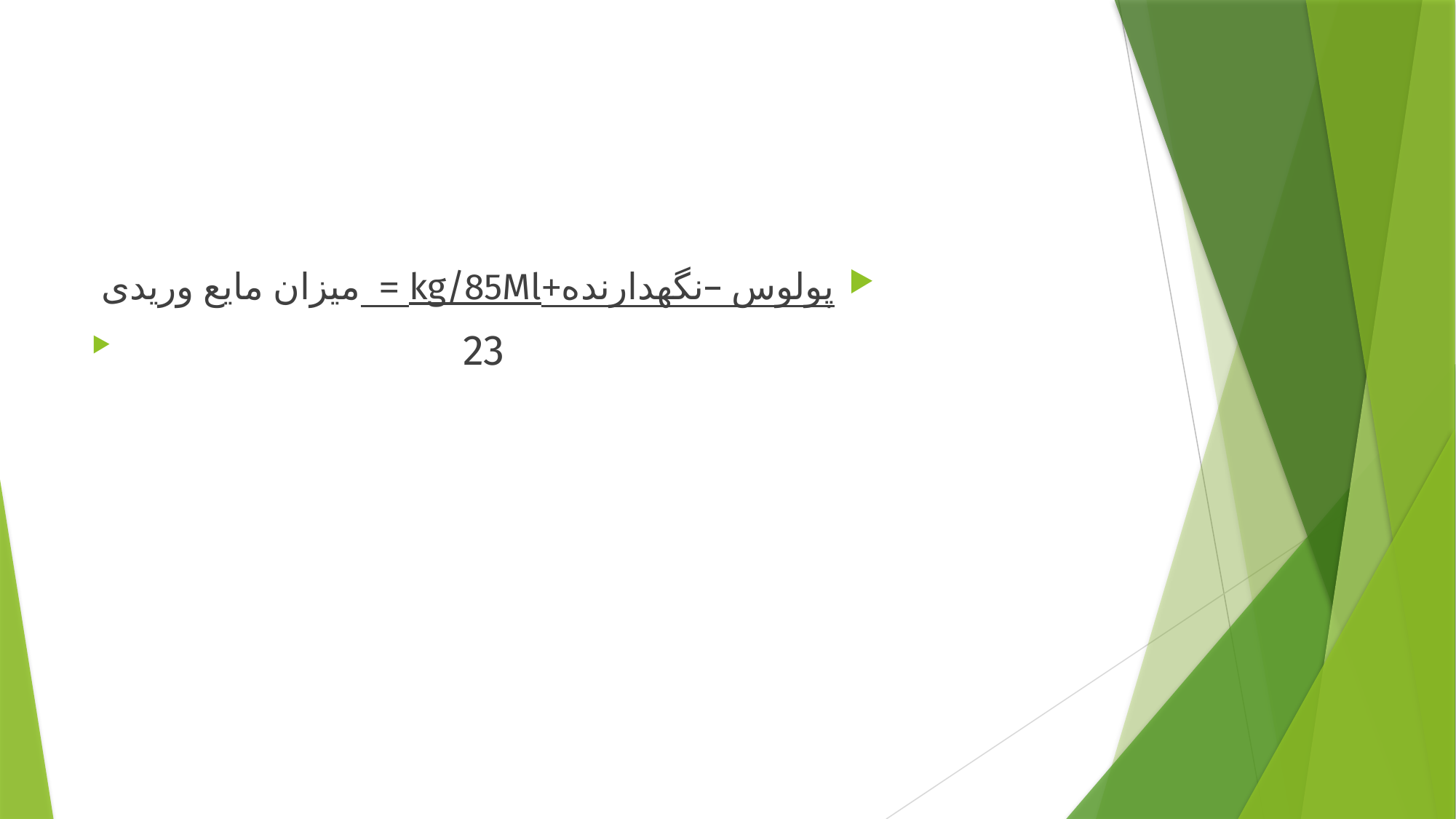

#
پولوس –نگهدارنده+kg/85Ml =  میزان مایع وریدی
                              23